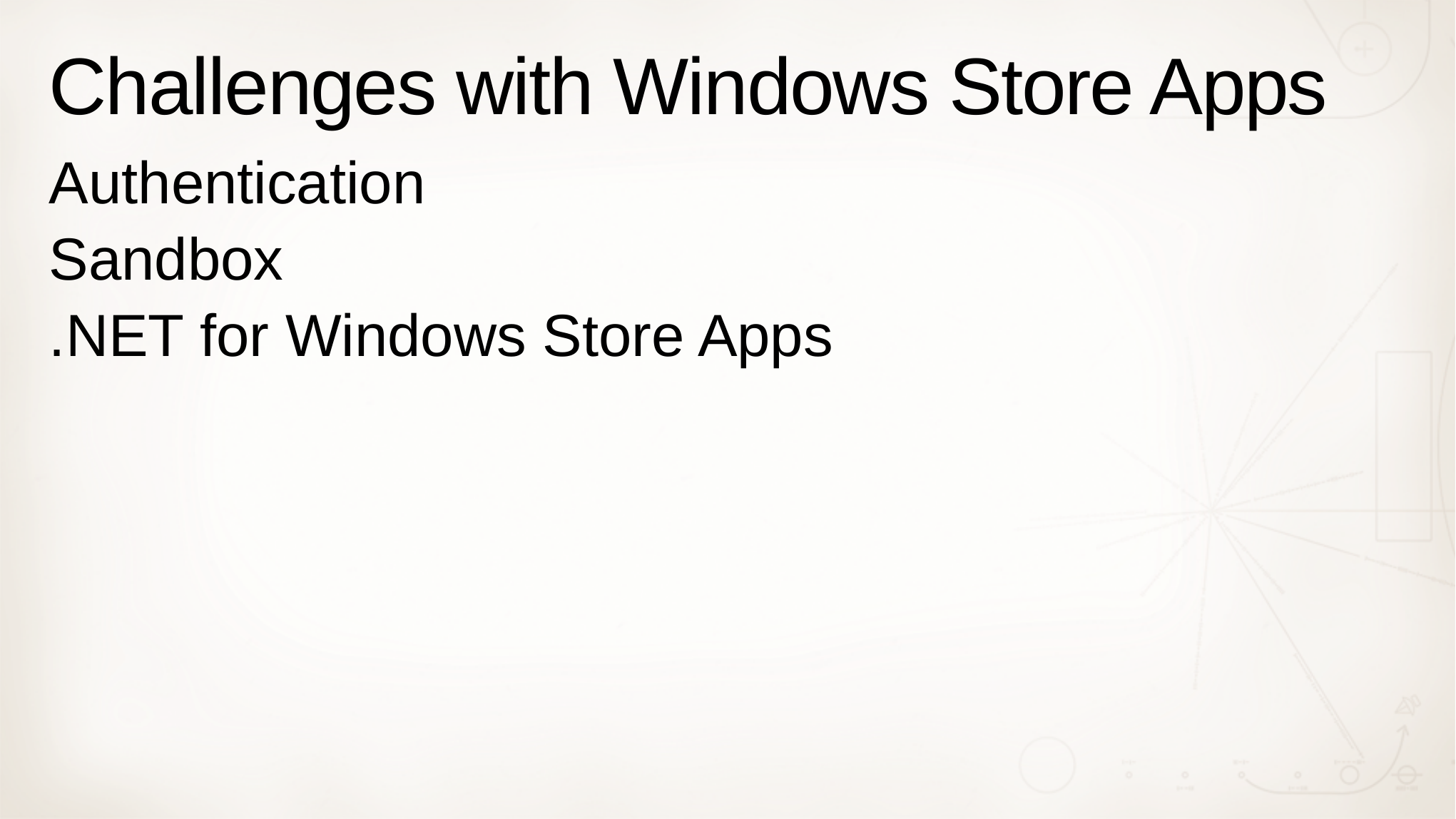

# Challenges with Windows Store Apps
Authentication
Sandbox
.NET for Windows Store Apps